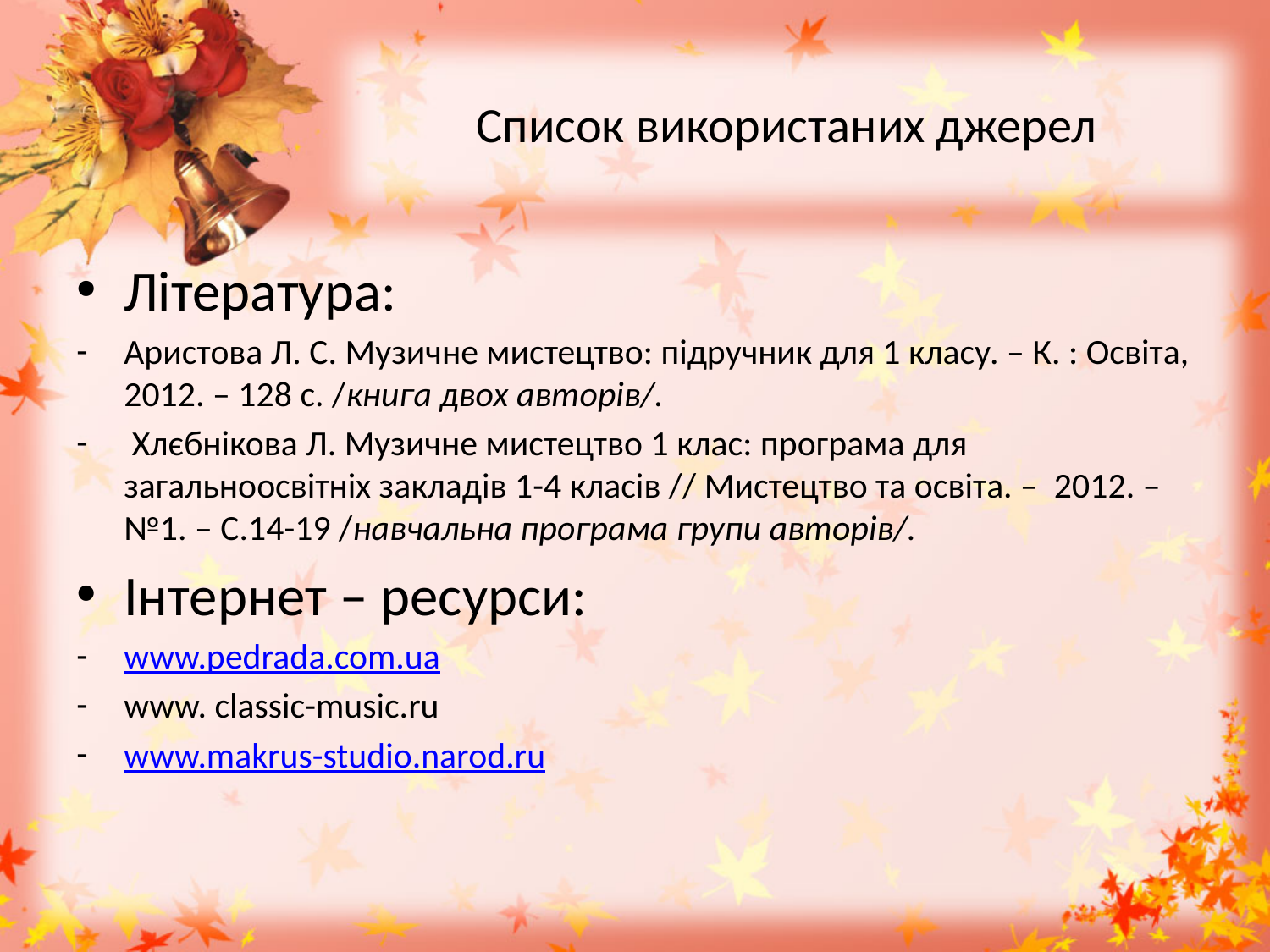

# Список використаних джерел
Література:
Аристова Л. С. Музичне мистецтво: підручник для 1 класу. – К. : Освіта, 2012. – 128 с. /книга двох авторів/.
 Хлєбнікова Л. Музичне мистецтво 1 клас: програма для загальноосвітніх закладів 1-4 класів // Мистецтво та освіта. –  2012. – №1. – С.14-19 /навчальна програма групи авторів/.
Інтернет – ресурси:
www.pedrada.com.ua
www. classic-music.ru
www.makrus-studio.narod.ru